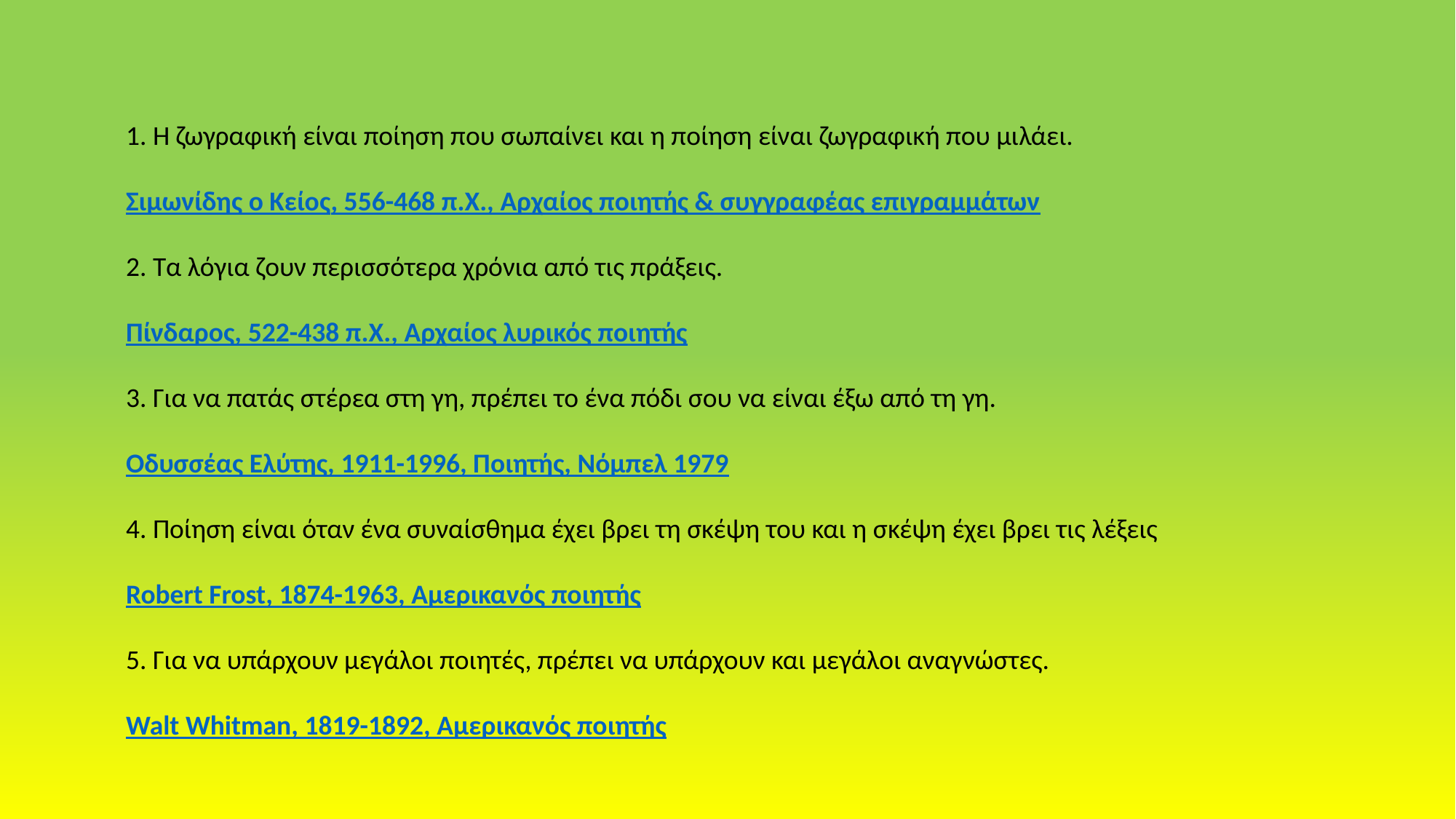

1. Η ζωγραφική είναι ποίηση που σωπαίνει και η ποίηση είναι ζωγραφική που μιλάει.

Σιμωνίδης ο Κείος, 556-468 π.Χ., Αρχαίος ποιητής & συγγραφέας επιγραμμάτων

2. Τα λόγια ζουν περισσότερα χρόνια από τις πράξεις.

Πίνδαρος, 522-438 π.Χ., Αρχαίος λυρικός ποιητής

3. Για να πατάς στέρεα στη γη, πρέπει το ένα πόδι σου να είναι έξω από τη γη.

Οδυσσέας Ελύτης, 1911-1996, Ποιητής, Νόμπελ 1979

4. Ποίηση είναι όταν ένα συναίσθημα έχει βρει τη σκέψη του και η σκέψη έχει βρει τις λέξεις

Robert Frost, 1874-1963, Αμερικανός ποιητής

5. Για να υπάρχουν μεγάλοι ποιητές, πρέπει να υπάρχουν και μεγάλοι αναγνώστες.

Walt Whitman, 1819-1892, Αμερικανός ποιητής